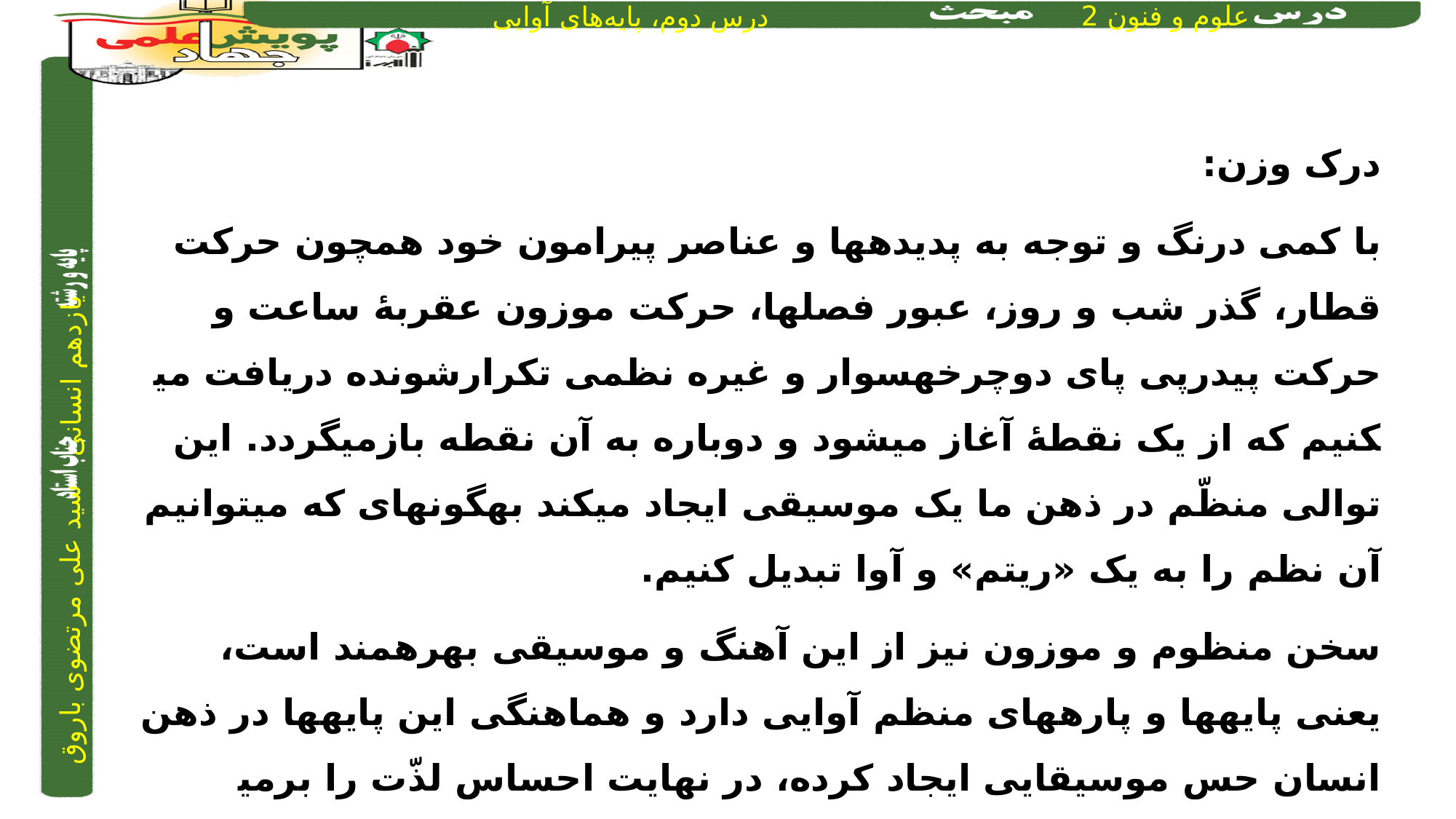

درک وزن:
با کمی درنگ و توجه به پدیده­ها و عناصر پیرامون خود همچون حرکت قطار، گذر شب و روز، عبور فصل­ها، حرکت موزون عقربۀ ساعت و حرکت پی­درپی پای دوچرخه­سوار و غیره نظمی تکرارشونده دریافت می­کنیم که از یک نقطۀ آغاز می­شود و دوباره به آن نقطه باز­می­گردد. این توالی منظّم در ذهن ما یک موسیقی ایجاد می­کند به­گونه­ای که می­توانیم آن نظم را به­ یک «ریتم» و آوا تبدیل کنیم.
سخن منظوم و موزون نیز از این آهنگ و موسیقی بهره­مند است، یعنی پایه­ها و پاره­های منظم آوایی دارد و هماهنگی این پایه­ها در ذهن انسان حس موسیقایی ایجاد کرده، در نهایت احساس لذّت را برمی­انگیزد.